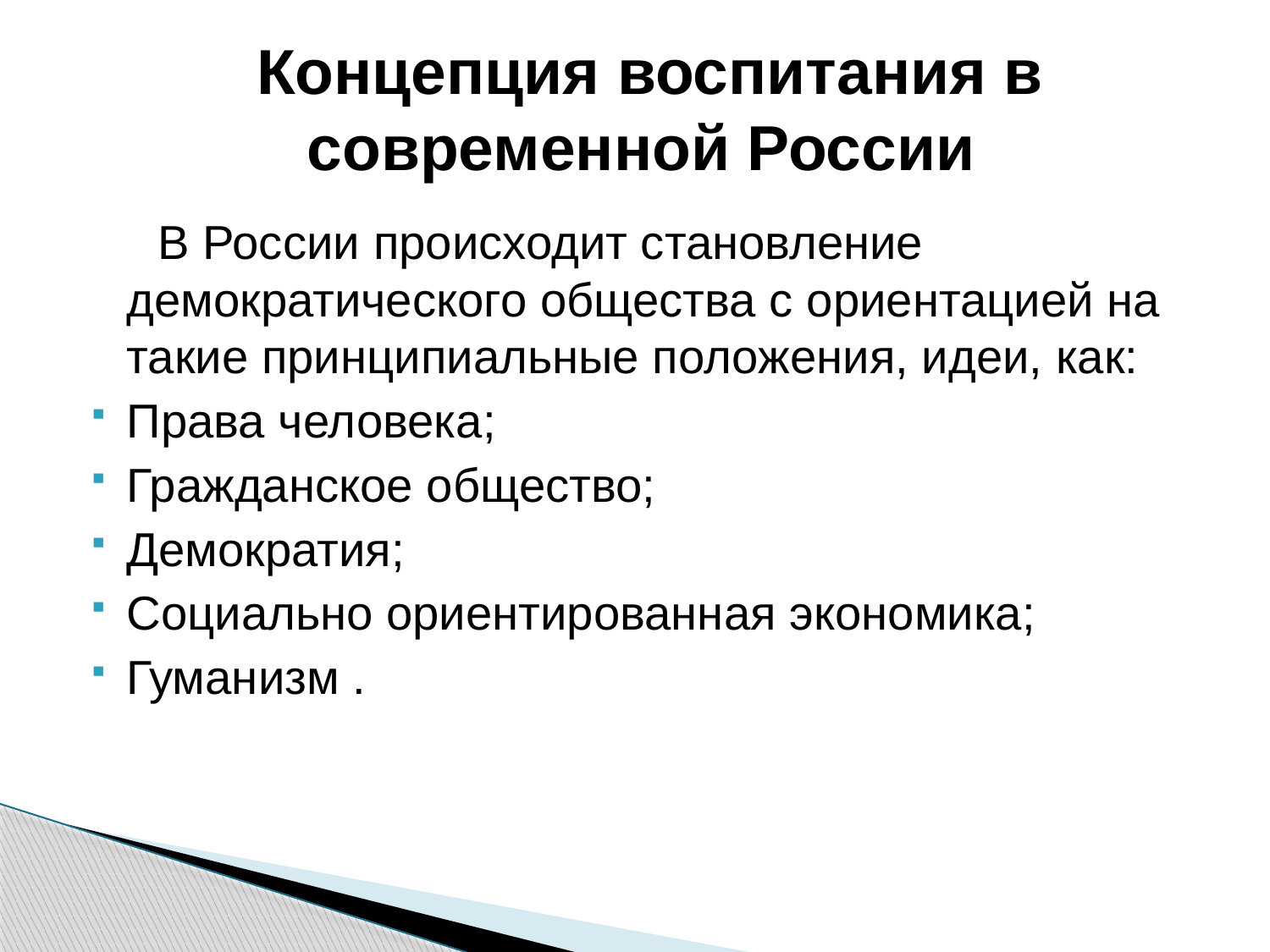

# Концепция воспитания в современной России
     В России происходит становление демократического общества с ориентацией на такие принципиальные положения, идеи, как:
Права человека;
Гражданское общество;
Демократия;
Социально ориентированная экономика;
Гуманизм .